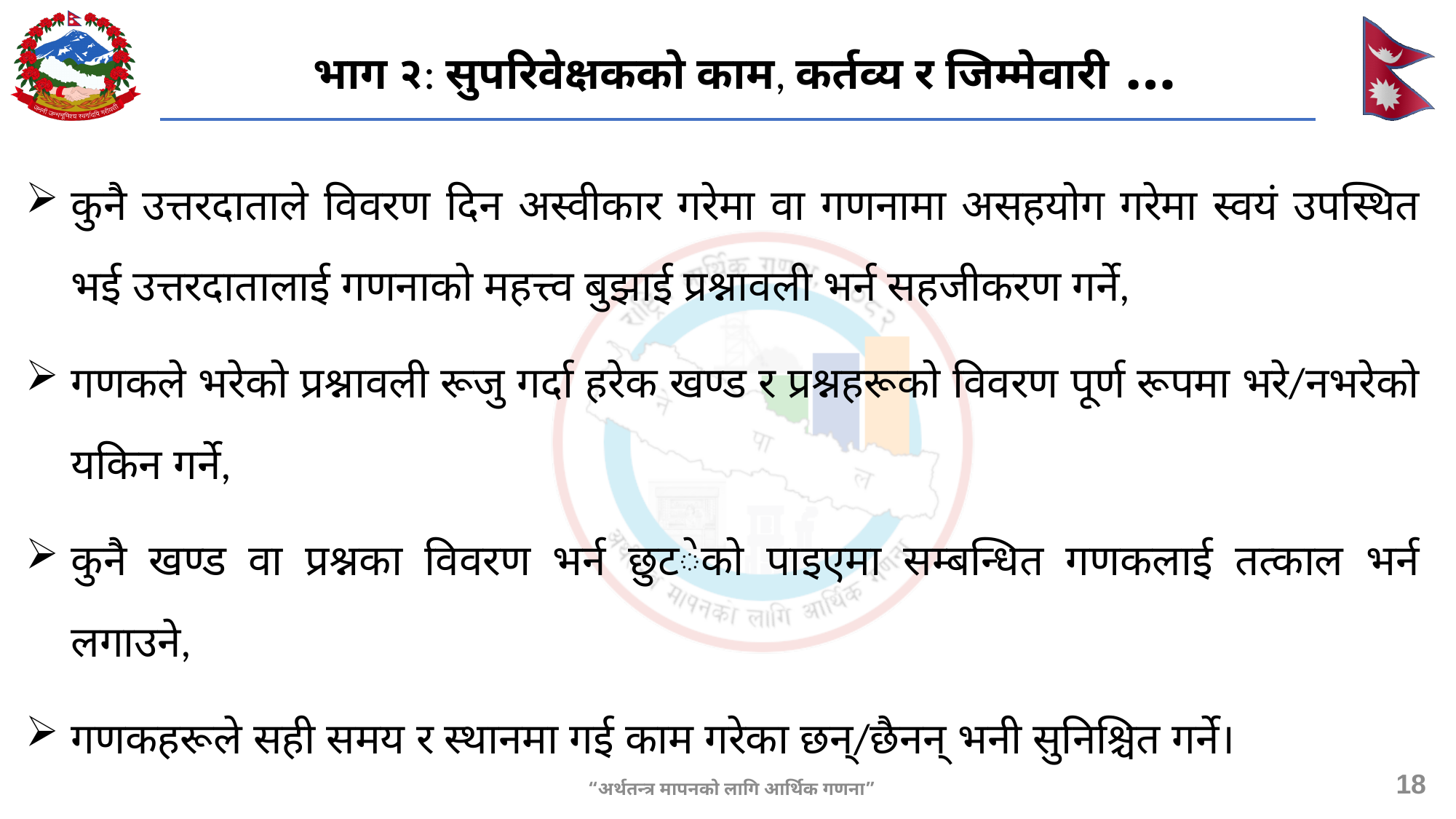

# भाग २: सुपरिवेक्षकको काम, कर्तव्य र जिम्मेवारी …
कुनै उत्तरदाताले विवरण दिन अस्वीकार गरेमा वा गणनामा असहयोग गरेमा स्वयं उपस्थित भई उत्तरदातालाई गणनाको महत्त्व बुझाई प्रश्नावली भर्न सहजीकरण गर्ने,
गणकले भरेको प्रश्नावली रूजु गर्दा हरेक खण्ड र प्रश्नहरूको विवरण पूर्ण रूपमा भरे/नभरेको यकिन गर्ने,
कुनै खण्ड वा प्रश्नका विवरण भर्न छुटेको पाइएमा सम्बन्धित गणकलाई तत्काल भर्न लगाउने,
गणकहरूले सही समय र स्थानमा गई काम गरेका छन्/छैनन् भनी सुनिश्चित गर्ने।

18
“अर्थतन्त्र मापनको लागि आर्थिक गणना”